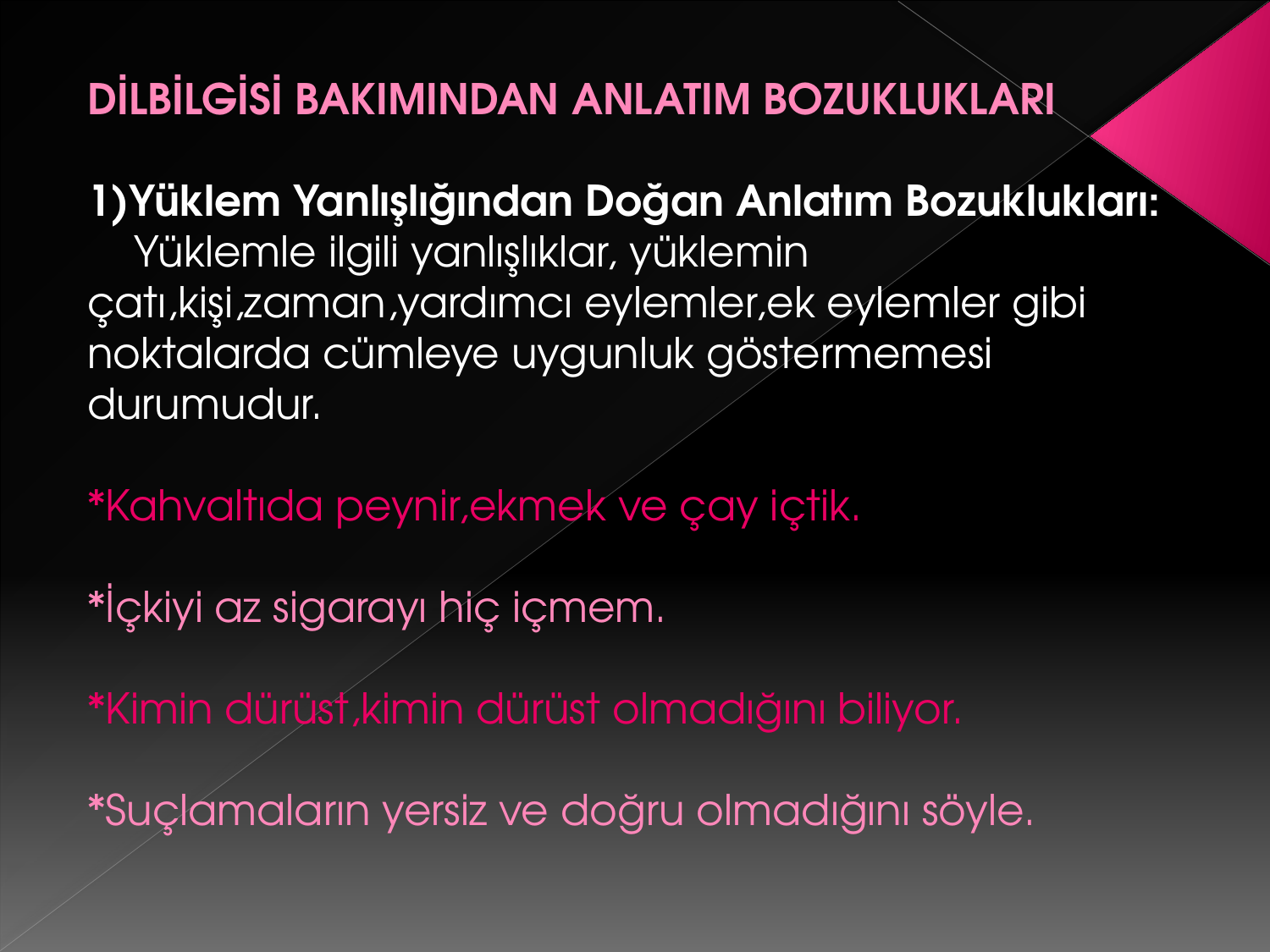

DİLBİLGİSİ BAKIMINDAN ANLATIM BOZUKLUKLARI
1)Yüklem Yanlışlığından Doğan Anlatım Bozuklukları:
    Yüklemle ilgili yanlışlıklar, yüklemin çatı,kişi,zaman,yardımcı eylemler,ek eylemler gibi noktalarda cümleye uygunluk göstermemesi durumudur.
*Kahvaltıda peynir,ekmek ve çay içtik.
*İçkiyi az sigarayı hiç içmem.
*Kimin dürüst,kimin dürüst olmadığını biliyor.
*Suçlamaların yersiz ve doğru olmadığını söyle.